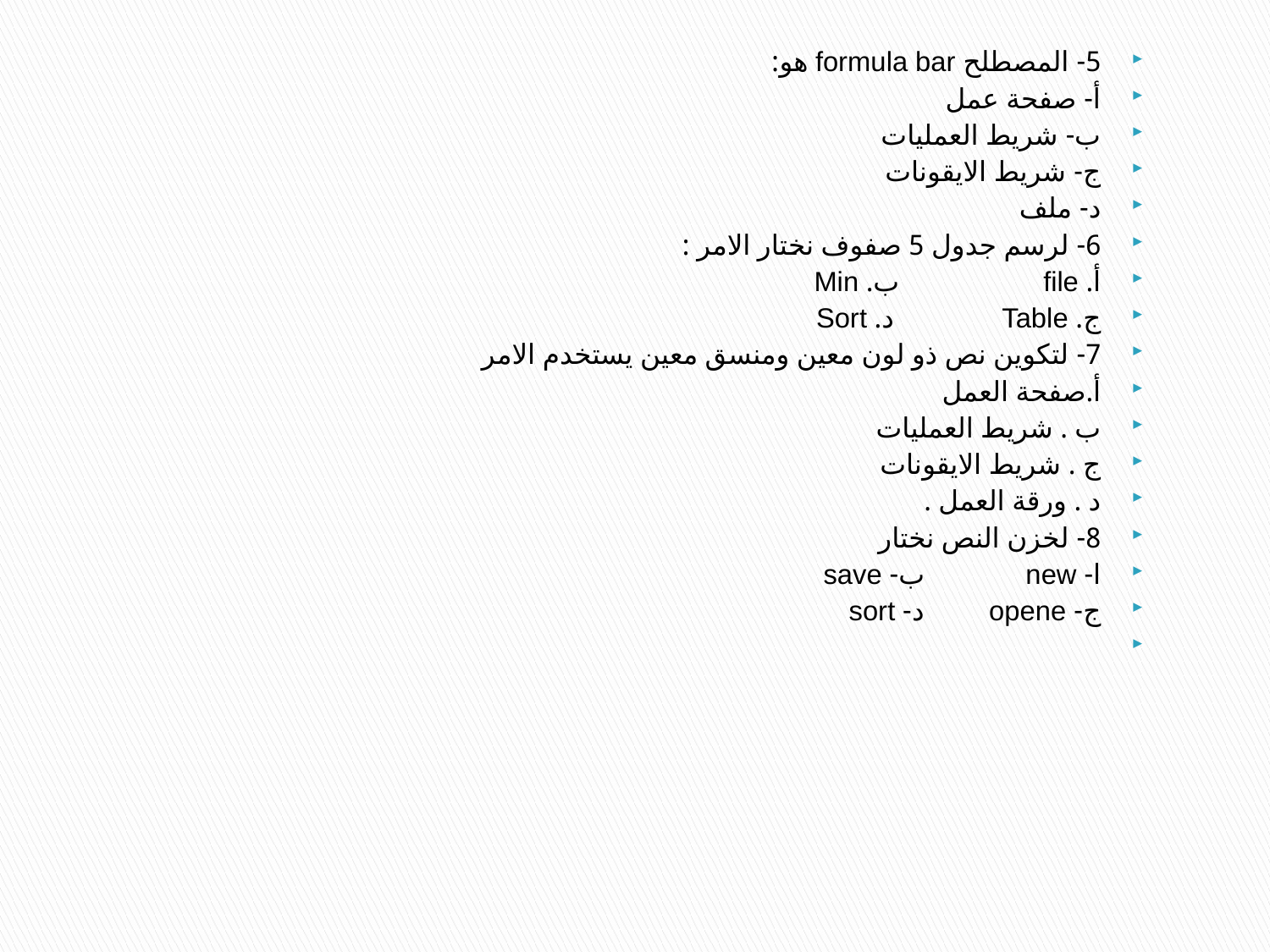

5- المصطلح formula bar هو:
أ- صفحة عمل
ب- شريط العمليات
ج- شريط الايقونات
د- ملف
6- لرسم جدول 5 صفوف نختار الامر :
أ. file                    ب. Min
ج. Table               د. Sort
7- لتكوين نص ذو لون معين ومنسق معين يستخدم الامر
أ.صفحة العمل
ب . شريط العمليات
ج . شريط الايقونات
د . ورقة العمل .
8- لخزن النص نختار
ا- new              ب- save
ج- opene         د- sort

#